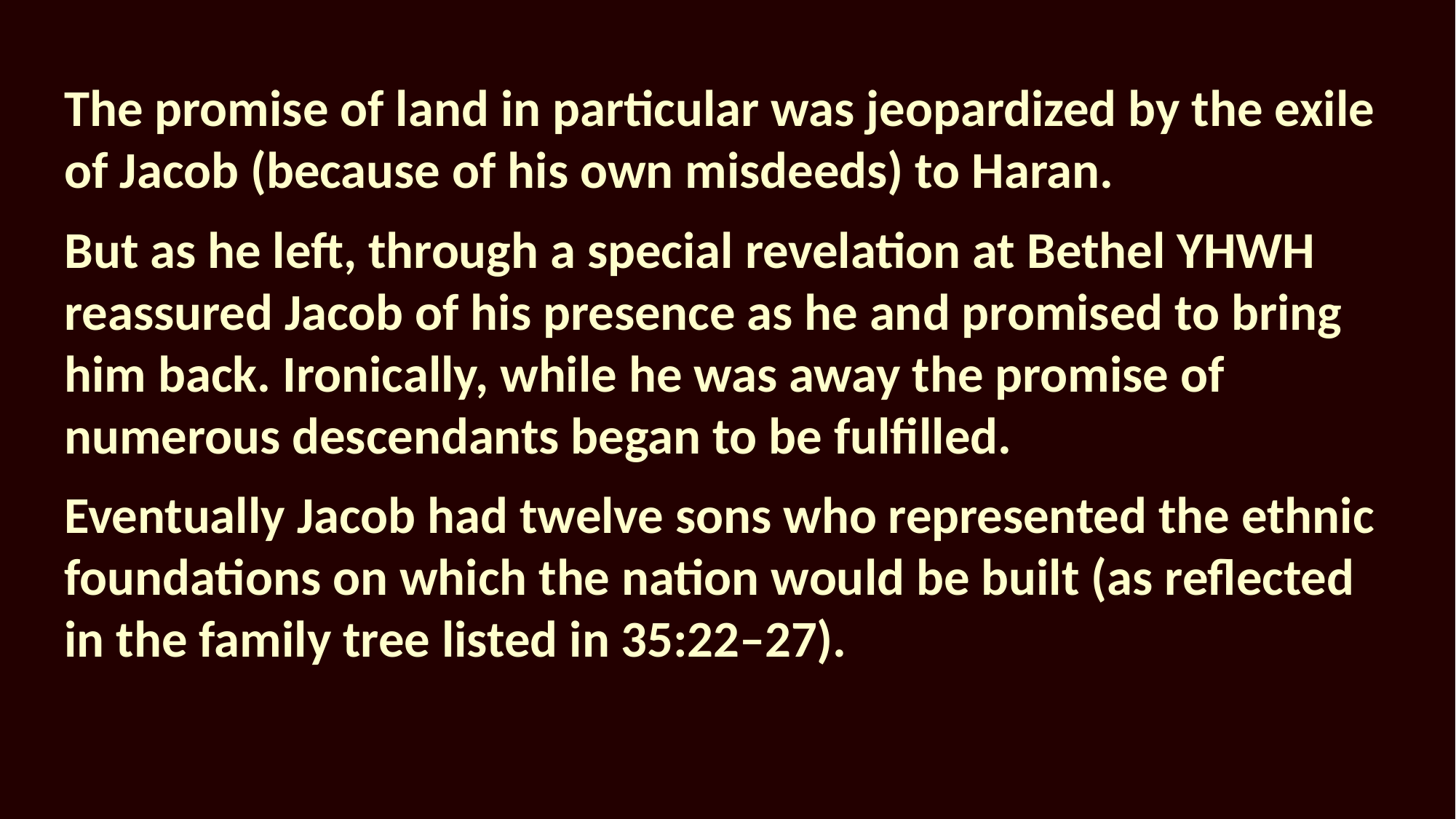

The promise of land in particular was jeopardized by the exile of Jacob (because of his own misdeeds) to Haran.
But as he left, through a special revelation at Bethel YHWH reassured Jacob of his presence as he and promised to bring him back. Ironically, while he was away the promise of numerous descendants began to be fulfilled.
Eventually Jacob had twelve sons who represented the ethnic foundations on which the nation would be built (as reflected in the family tree listed in 35:22–27).